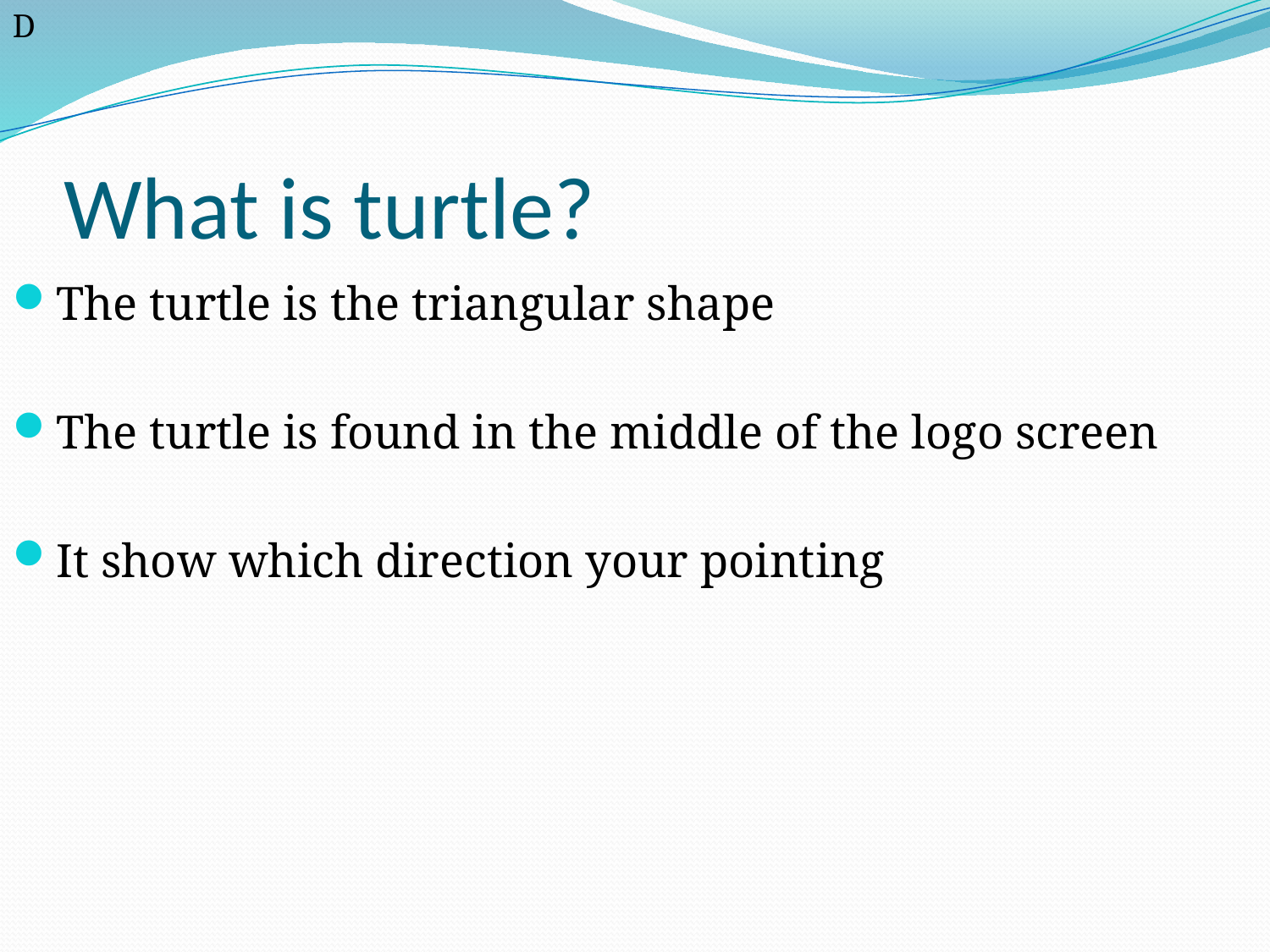

D
# What is turtle?
The turtle is the triangular shape

The turtle is found in the middle of the logo screen

It show which direction your pointing